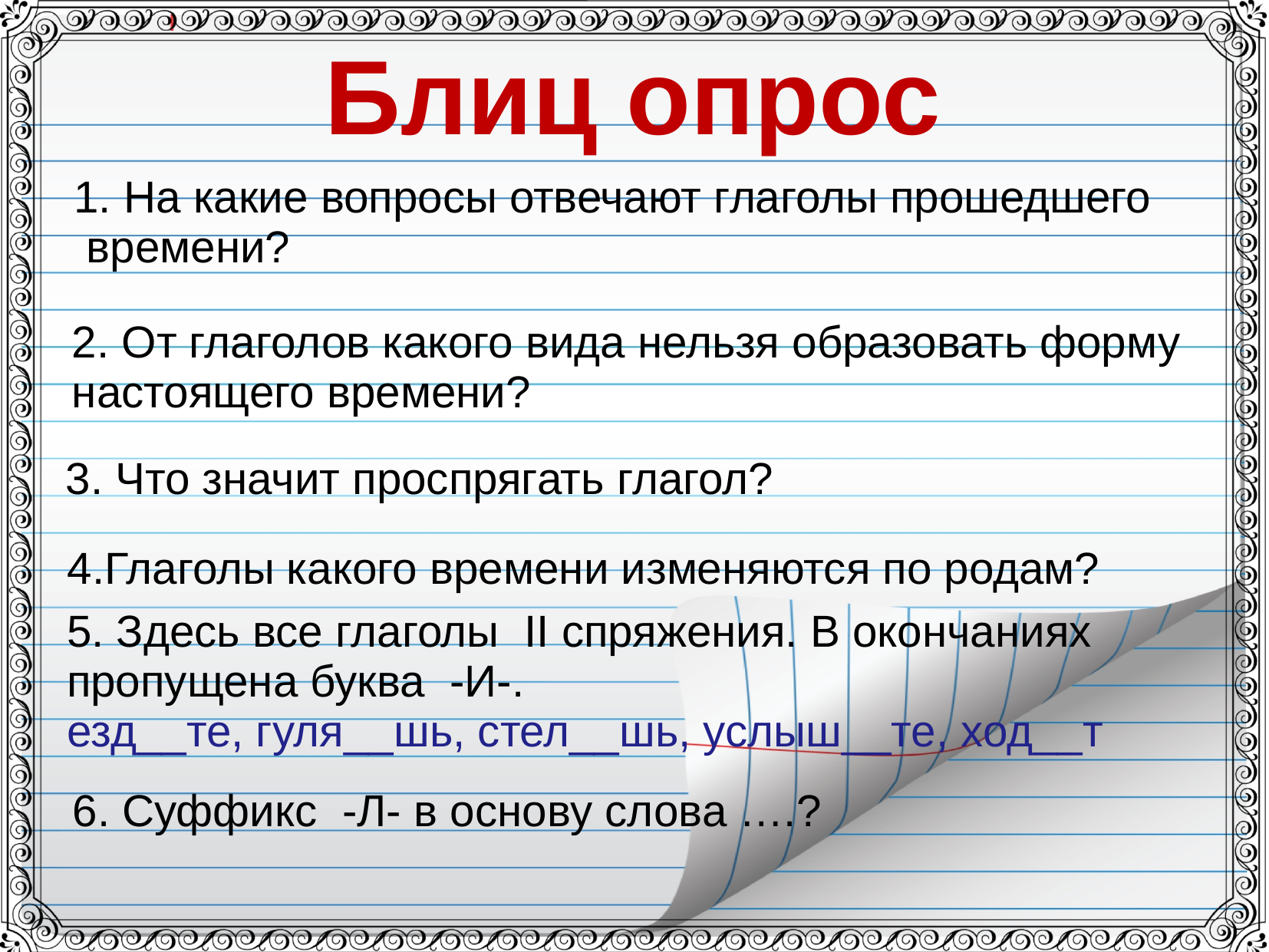

Блиц опрос
1. На какие вопросы отвечают глаголы прошедшего
 времени?
2. От глаголов какого вида нельзя образовать форму
настоящего времени?
3. Что значит проспрягать глагол?
4.Глаголы какого времени изменяются по родам?
5. Здесь все глаголы  II спряжения. В окончаниях
пропущена буква  -И-.
езд__те, гуля__шь, стел__шь, услыш__те, ход__т
6. Суффикс  -Л- в основу слова ….?